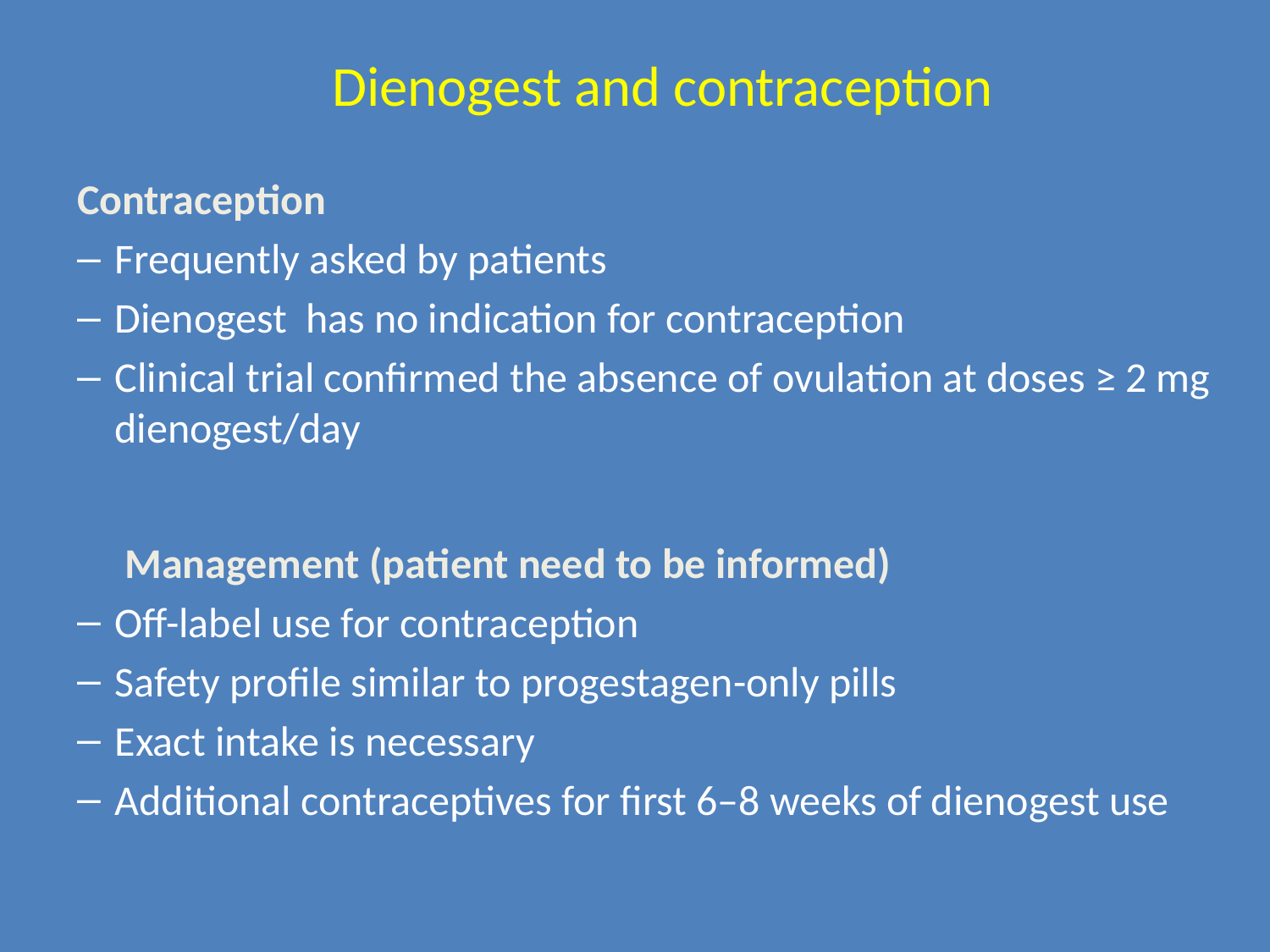

Dienogest and contraception
Contraception
Frequently asked by patients
Dienogest  has no indication for contraception
Clinical trial confirmed the absence of ovulation at doses ≥ 2 mg dienogest/day

	Management (patient need to be informed)
Off-label use for contraception
Safety profile similar to progestagen-only pills
Exact intake is necessary
Additional contraceptives for first 6–8 weeks of dienogest use